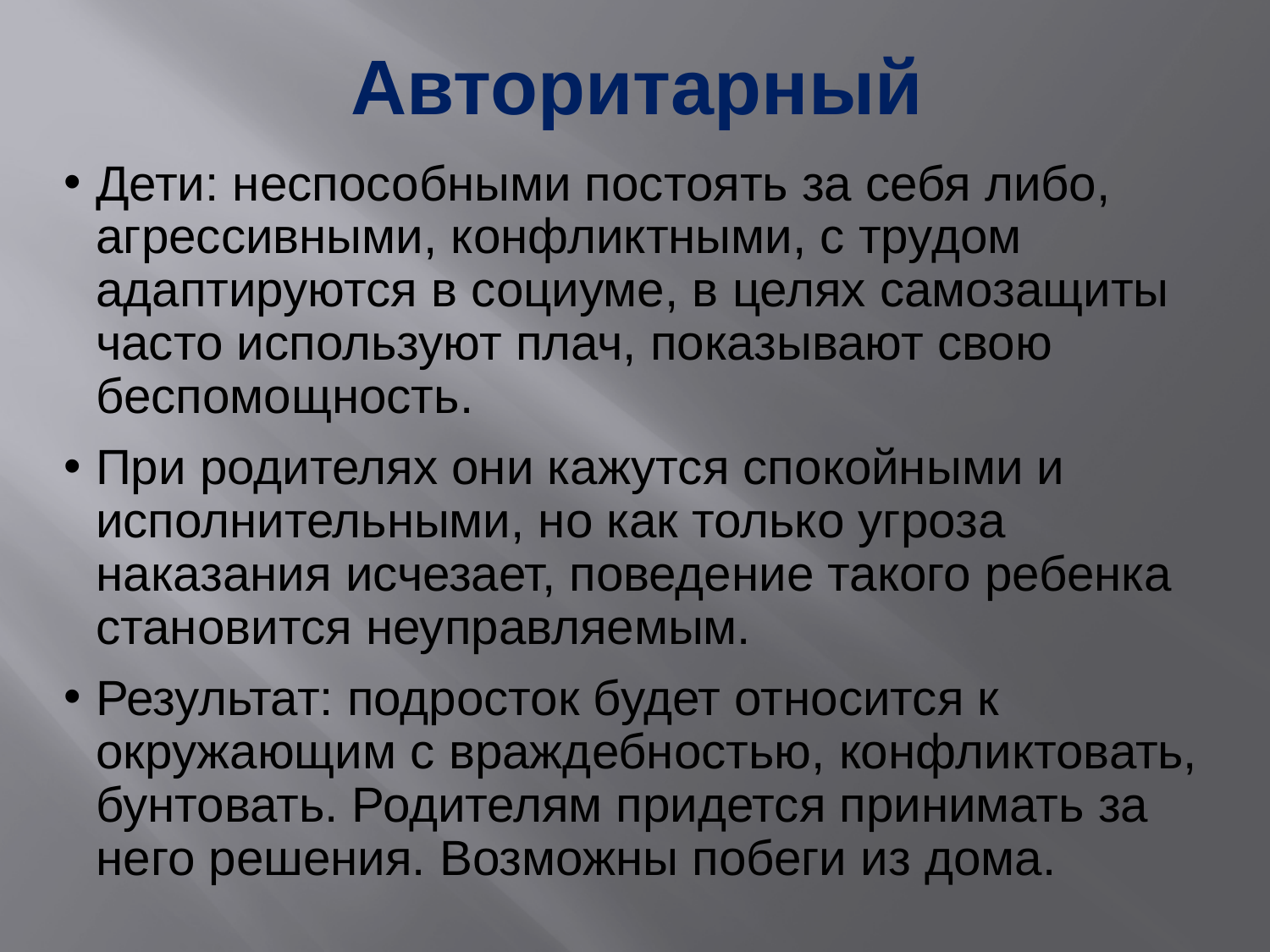

# Авторитарный
Дети: неспособными постоять за себя либо, агрессивными, конфликтными, с трудом адаптируются в социуме, в целях самозащиты часто используют плач, показывают свою беспомощность.
При родителях они кажутся спокойными и исполнительными, но как только угроза наказания исчезает, поведение такого ребенка становится неуправляемым.
Результат: подросток будет относится к окружающим с враждебностью, конфликтовать, бунтовать. Родителям придется принимать за него решения. Возможны побеги из дома.